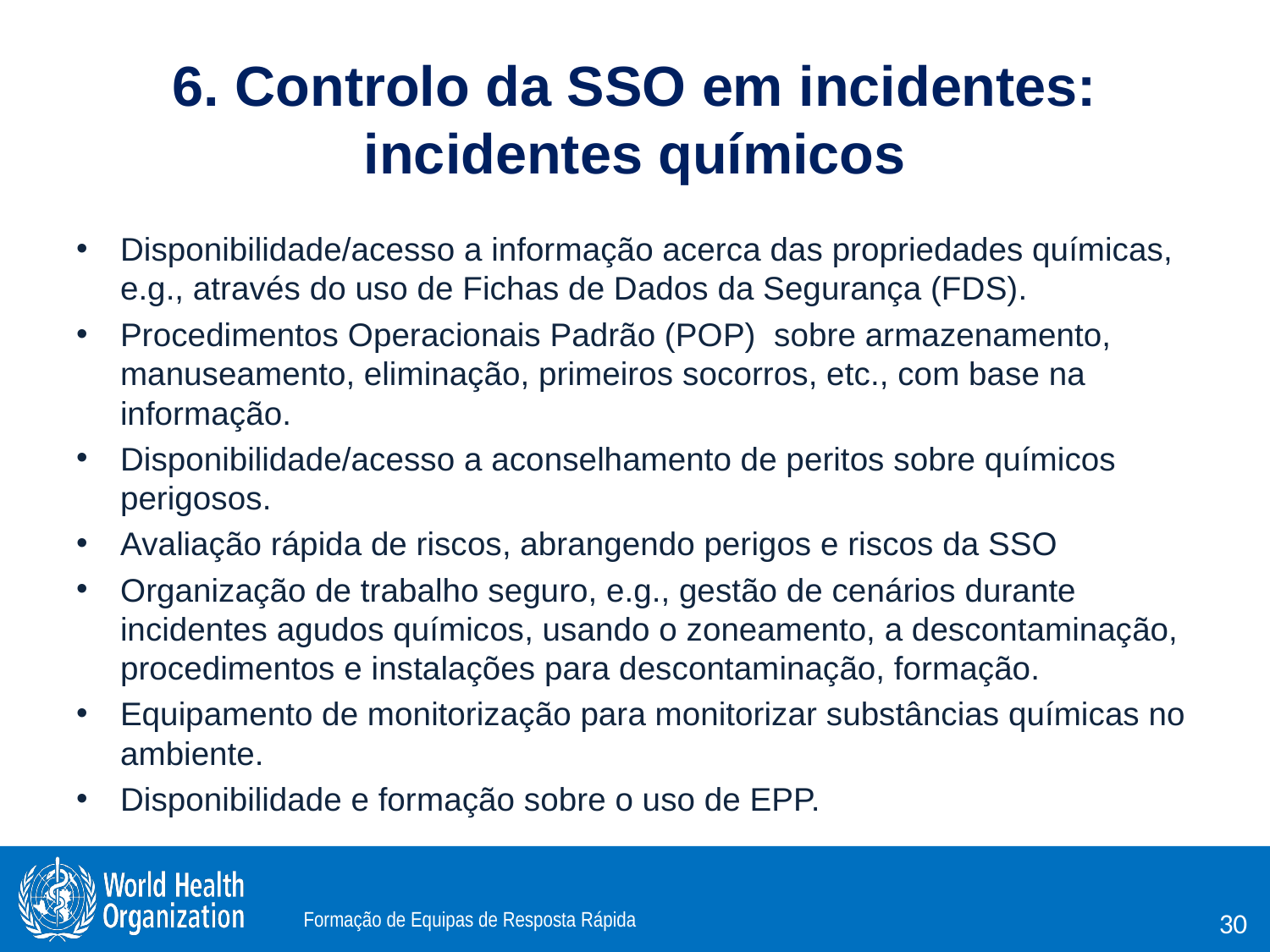

# 6. Controlo da SSO em incidentes: incidentes químicos
Disponibilidade/acesso a informação acerca das propriedades químicas, e.g., através do uso de Fichas de Dados da Segurança (FDS).
Procedimentos Operacionais Padrão (POP)  sobre armazenamento, manuseamento, eliminação, primeiros socorros, etc., com base na informação.
Disponibilidade/acesso a aconselhamento de peritos sobre químicos perigosos.
Avaliação rápida de riscos, abrangendo perigos e riscos da SSO
Organização de trabalho seguro, e.g., gestão de cenários durante incidentes agudos químicos, usando o zoneamento, a descontaminação, procedimentos e instalações para descontaminação, formação.
Equipamento de monitorização para monitorizar substâncias químicas no ambiente.
Disponibilidade e formação sobre o uso de EPP.